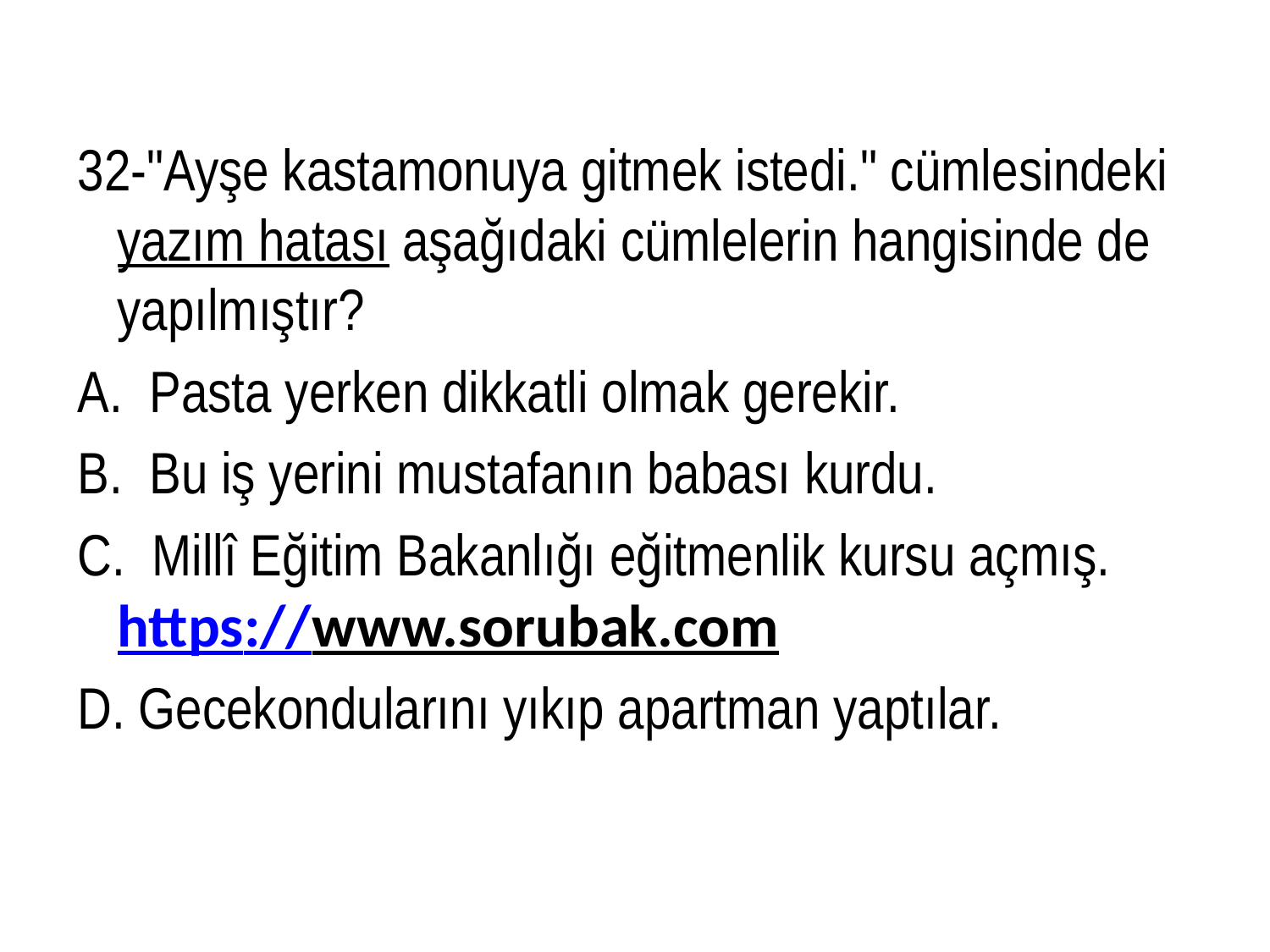

32-"Ayşe kastamonuya gitmek istedi." cümle­sindeki yazım hatası aşağıdaki cümlelerin hangisinde de yapılmıştır?
A.  Pasta yerken dikkatli olmak gerekir.
B.  Bu iş yerini mustafanın babası kurdu.
C.  Millî Eğitim Bakanlığı eğitmenlik kursu açmış. https://www.sorubak.com
D. Gecekondularını yıkıp apartman yaptılar.